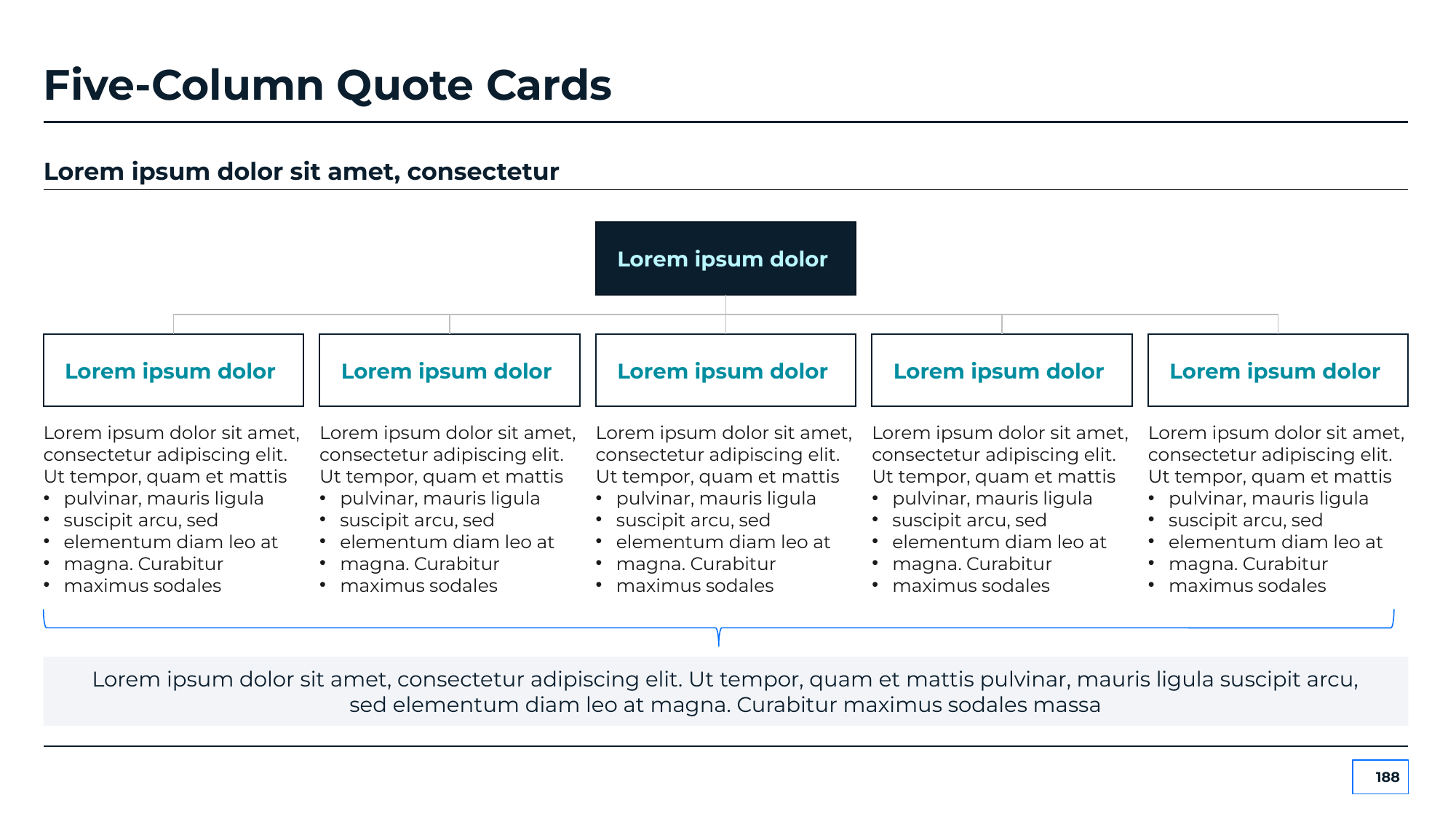

# Five-Column Quote Cards
Lorem ipsum dolor sit amet, consectetur
Lorem ipsum dolor
Lorem ipsum dolor
Lorem ipsum dolor
Lorem ipsum dolor
Lorem ipsum dolor
Lorem ipsum dolor
Lorem ipsum dolor sit amet, consectetur adipiscing elit. Ut tempor, quam et mattis
pulvinar, mauris ligula
suscipit arcu, sed
elementum diam leo at
magna. Curabitur
maximus sodales
Lorem ipsum dolor sit amet, consectetur adipiscing elit. Ut tempor, quam et mattis
pulvinar, mauris ligula
suscipit arcu, sed
elementum diam leo at
magna. Curabitur
maximus sodales
Lorem ipsum dolor sit amet, consectetur adipiscing elit. Ut tempor, quam et mattis
pulvinar, mauris ligula
suscipit arcu, sed
elementum diam leo at
magna. Curabitur
maximus sodales
Lorem ipsum dolor sit amet, consectetur adipiscing elit. Ut tempor, quam et mattis
pulvinar, mauris ligula
suscipit arcu, sed
elementum diam leo at
magna. Curabitur
maximus sodales
Lorem ipsum dolor sit amet, consectetur adipiscing elit. Ut tempor, quam et mattis
pulvinar, mauris ligula
suscipit arcu, sed
elementum diam leo at
magna. Curabitur
maximus sodales
Lorem ipsum dolor sit amet, consectetur adipiscing elit. Ut tempor, quam et mattis pulvinar, mauris ligula suscipit arcu,
sed elementum diam leo at magna. Curabitur maximus sodales massa
188